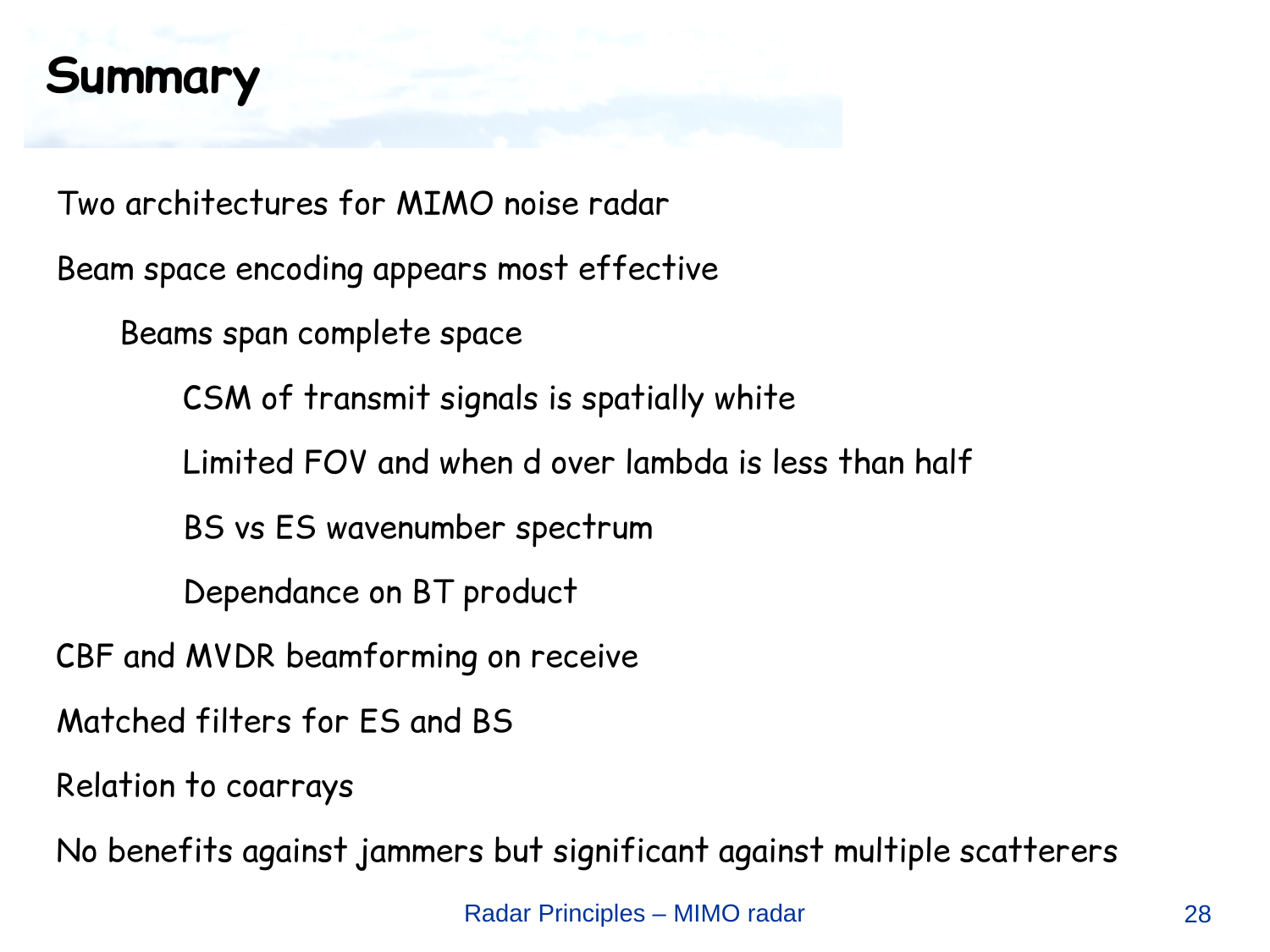

Summary

Two architectures for MIMO noise radar

Beam space encoding appears most effective

Beams span complete space

CSM of transmit signals is spatially white

Limited FOV and when d over lambda is less than half

	BS vs ES wavenumber spectrum

Dependance on BT product

CBF and MVDR beamforming on receive

Matched filters for ES and BS

Relation to coarrays

No benefits against jammers but significant against multiple scatterers

Radar Principles – MIMO radar
28